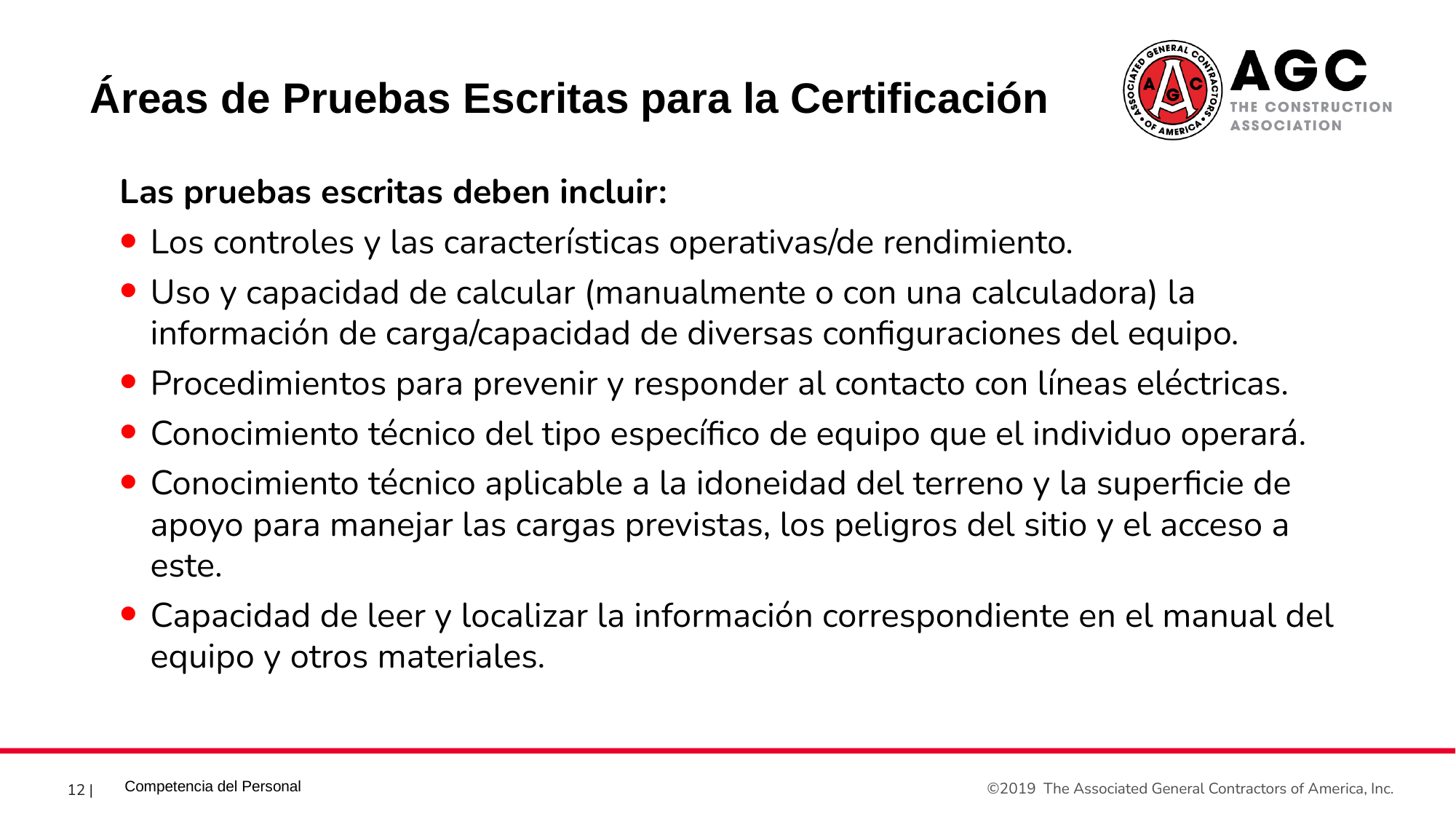

Áreas de Pruebas Escritas para la Certificación
Las pruebas escritas deben incluir:
Los controles y las características operativas/de rendimiento.
Uso y capacidad de calcular (manualmente o con una calculadora) la información de carga/capacidad de diversas configuraciones del equipo.
Procedimientos para prevenir y responder al contacto con líneas eléctricas.
Conocimiento técnico del tipo específico de equipo que el individuo operará.
Conocimiento técnico aplicable a la idoneidad del terreno y la superficie de apoyo para manejar las cargas previstas, los peligros del sitio y el acceso a este.
Capacidad de leer y localizar la información correspondiente en el manual del equipo y otros materiales.
Competencia del Personal